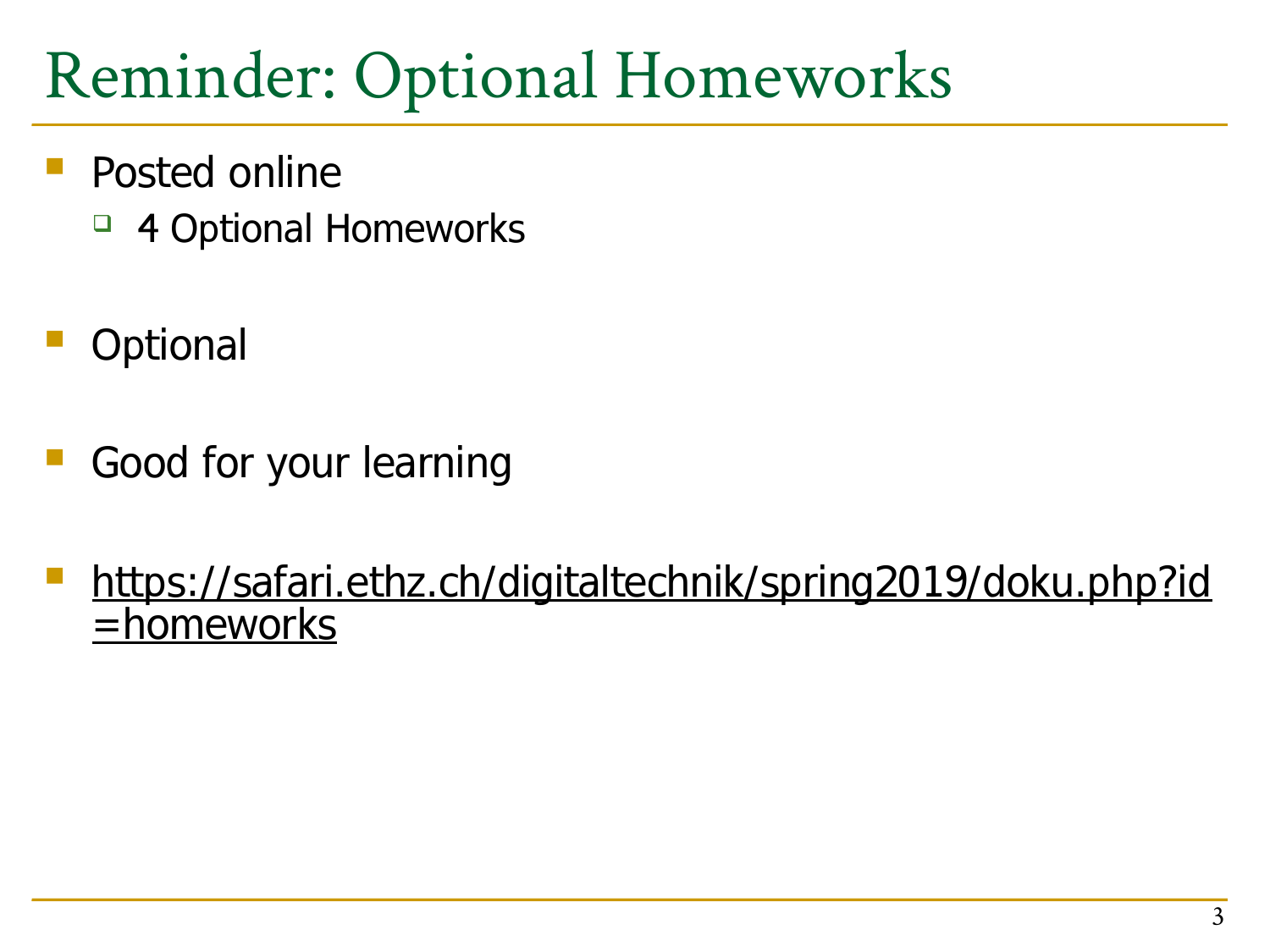

# Reminder: Optional Homeworks
Posted online
4 Optional Homeworks

Optional

Good for your learning

https://safari.ethz.ch/digitaltechnik/spring2019/doku.php?id=homeworks
3